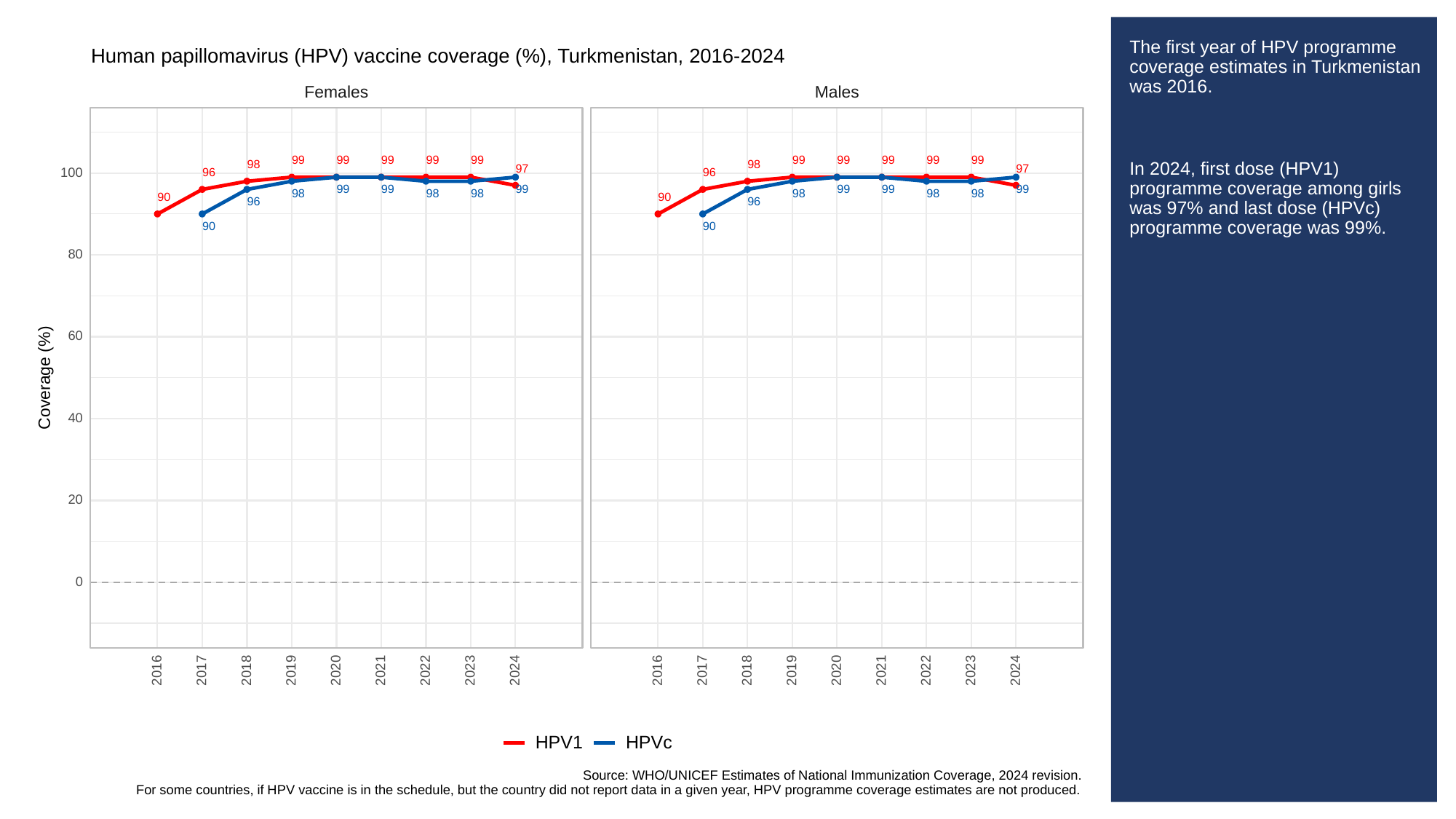

# The first year of HPV programme coverage estimates in Turkmenistan was 2016.

In 2024, first dose (HPV1) programme coverage among girls was 97% and last dose (HPVc) programme coverage was 99%.

Human papillomavirus (HPV) vaccine coverage (%), Turkmenistan, 2016-2024
Females
Males

99
99
99
99
99
99
99
99
99
99
98
98
97
97
100
96
96

99
99
99
99
99
99

98
98
98
98
98
98
90
90
96
96

90
90
80

60

Coverage (%)

40

20

0

2023
2023
2016
2017
2018
2019
2020
2021
2022
2024
2016
2017
2018
2019
2020
2021
2022
2024
HPVc
HPV1

Source: WHO/UNICEF Estimates of National Immunization Coverage, 2024 revision.
For some countries, if HPV vaccine is in the schedule, but the country did not report data in a given year, HPV programme coverage estimates are not produced.